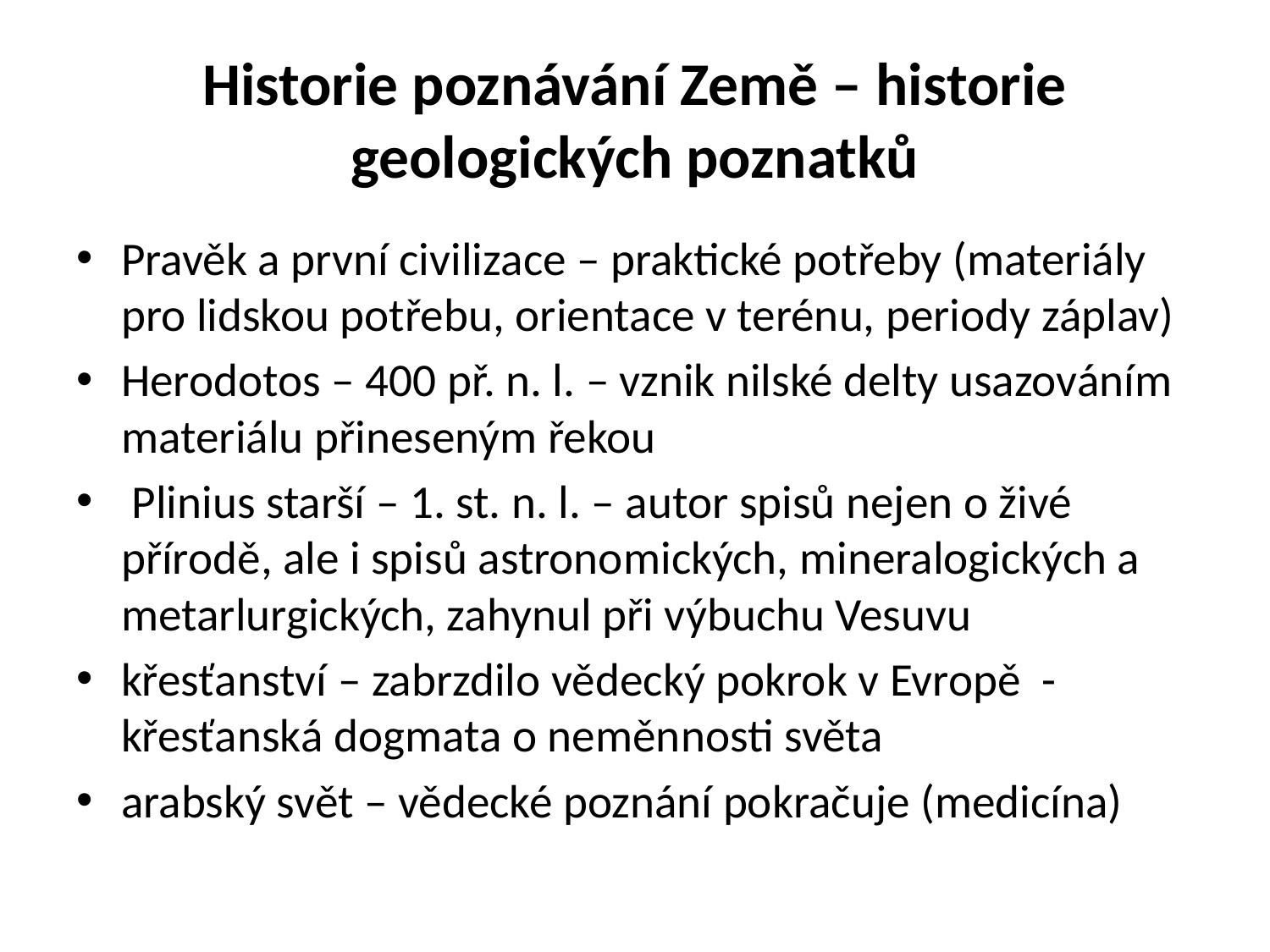

# Historie poznávání Země – historie geologických poznatků
Pravěk a první civilizace – praktické potřeby (materiály pro lidskou potřebu, orientace v terénu, periody záplav)
Herodotos – 400 př. n. l. – vznik nilské delty usazováním materiálu přineseným řekou
 Plinius starší – 1. st. n. l. – autor spisů nejen o živé přírodě, ale i spisů astronomických, mineralogických a metarlurgických, zahynul při výbuchu Vesuvu
křesťanství – zabrzdilo vědecký pokrok v Evropě  - křesťanská dogmata o neměnnosti světa
arabský svět – vědecké poznání pokračuje (medicína)